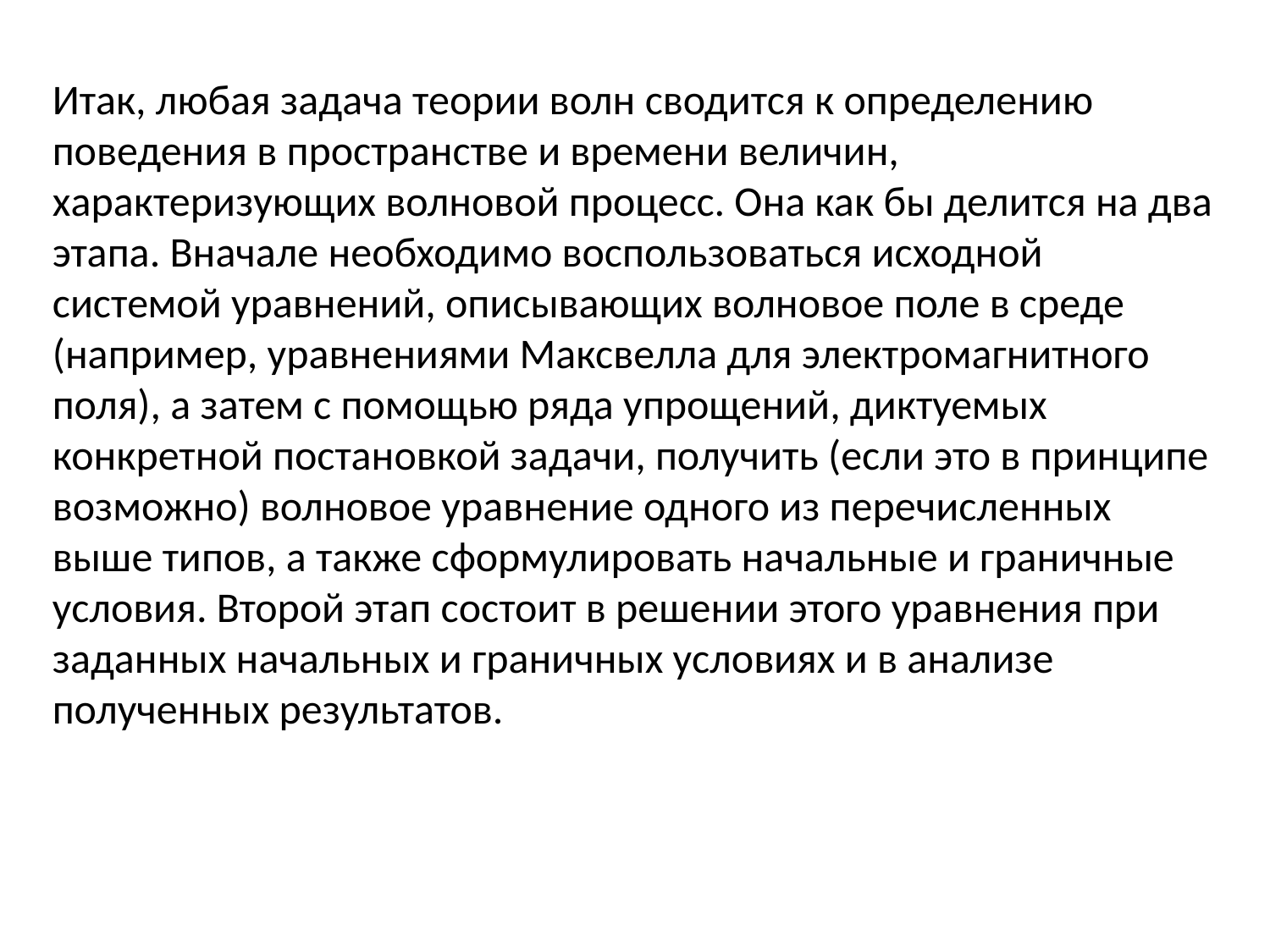

Итак, любая задача теории волн сводится к определению поведения в пространстве и времени величин, характеризующих волновой процесс. Она как бы делится на два этапа. Вначале необходимо воспользоваться исходной системой уравнений, описывающих волновое поле в среде (например, уравнениями Максвелла для электромагнитного поля), а затем с помощью ряда упрощений, диктуемых конкретной постановкой задачи, получить (если это в принципе возможно) волновое уравнение одного из перечисленных выше типов, а также сформулировать начальные и граничные условия. Второй этап состоит в решении этого уравнения при заданных начальных и граничных условиях и в анализе полученных результатов.